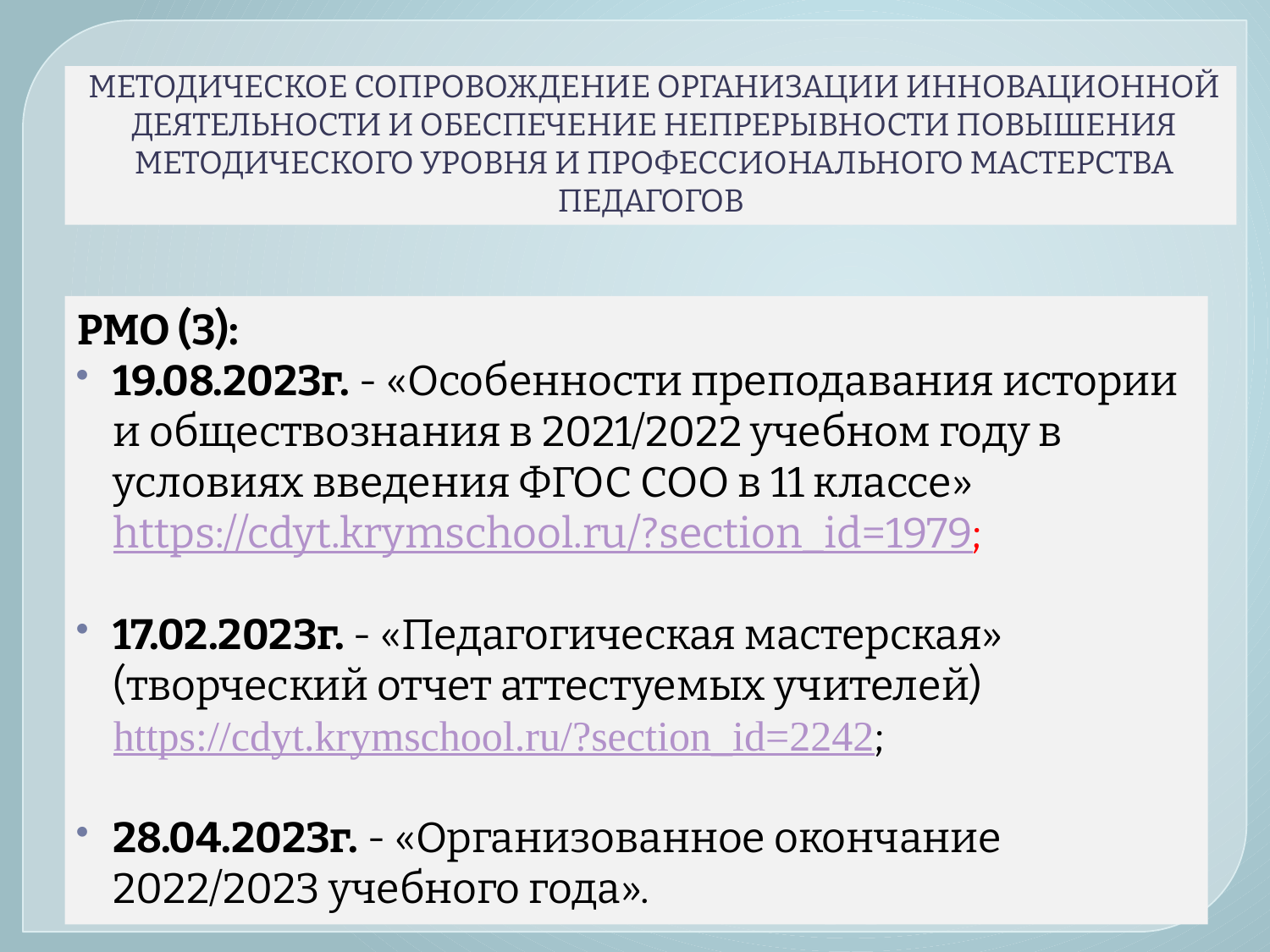

# МЕТОДИЧЕСКОЕ СОПРОВОЖДЕНИЕ ОРГАНИЗАЦИИ ИННОВАЦИОННОЙ ДЕЯТЕЛЬНОСТИ И ОБЕСПЕЧЕНИЕ НЕПРЕРЫВНОСТИ ПОВЫШЕНИЯ МЕТОДИЧЕСКОГО УРОВНЯ И ПРОФЕССИОНАЛЬНОГО МАСТЕРСТВА ПЕДАГОГОВ
РМО (3):
19.08.2023г. - «Особенности преподавания истории и обществознания в 2021/2022 учебном году в условиях введения ФГОС СОО в 11 классе» https://cdyt.krymschool.ru/?section_id=1979;

17.02.2023г. - «Педагогическая мастерская» (творческий отчет аттестуемых учителей) https://cdyt.krymschool.ru/?section_id=2242;

28.04.2023г. - «Организованное окончание 2022/2023 учебного года».